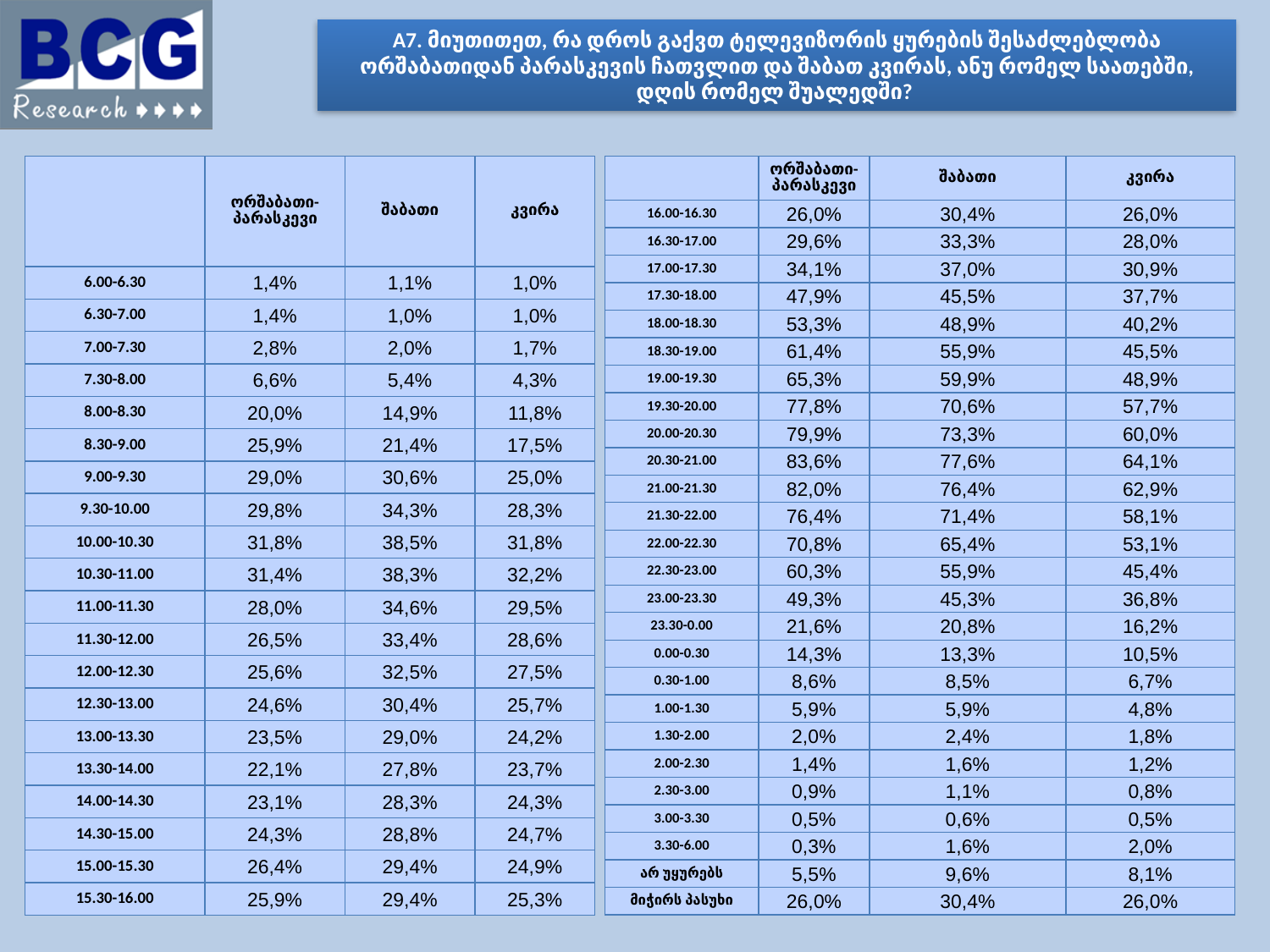

# A7. მიუთითეთ, რა დროს გაქვთ ტელევიზორის ყურების შესაძლებლობა ორშაბათიდან პარასკევის ჩათვლით და შაბათ კვირას, ანუ რომელ საათებში, დღის რომელ შუალედში?
|  | ორშაბათი-პარასკევი | შაბათი | კვირა |
| --- | --- | --- | --- |
| 16.00-16.30 | 26,0% | 30,4% | 26,0% |
| 16.30-17.00 | 29,6% | 33,3% | 28,0% |
| 17.00-17.30 | 34,1% | 37,0% | 30,9% |
| 17.30-18.00 | 47,9% | 45,5% | 37,7% |
| 18.00-18.30 | 53,3% | 48,9% | 40,2% |
| 18.30-19.00 | 61,4% | 55,9% | 45,5% |
| 19.00-19.30 | 65,3% | 59,9% | 48,9% |
| 19.30-20.00 | 77,8% | 70,6% | 57,7% |
| 20.00-20.30 | 79,9% | 73,3% | 60,0% |
| 20.30-21.00 | 83,6% | 77,6% | 64,1% |
| 21.00-21.30 | 82,0% | 76,4% | 62,9% |
| 21.30-22.00 | 76,4% | 71,4% | 58,1% |
| 22.00-22.30 | 70,8% | 65,4% | 53,1% |
| 22.30-23.00 | 60,3% | 55,9% | 45,4% |
| 23.00-23.30 | 49,3% | 45,3% | 36,8% |
| 23.30-0.00 | 21,6% | 20,8% | 16,2% |
| 0.00-0.30 | 14,3% | 13,3% | 10,5% |
| 0.30-1.00 | 8,6% | 8,5% | 6,7% |
| 1.00-1.30 | 5,9% | 5,9% | 4,8% |
| 1.30-2.00 | 2,0% | 2,4% | 1,8% |
| 2.00-2.30 | 1,4% | 1,6% | 1,2% |
| 2.30-3.00 | 0,9% | 1,1% | 0,8% |
| 3.00-3.30 | 0,5% | 0,6% | 0,5% |
| 3.30-6.00 | 0,3% | 1,6% | 2,0% |
| არ უყურებს | 5,5% | 9,6% | 8,1% |
| მიჭირს პასუხი | 26,0% | 30,4% | 26,0% |
|  | ორშაბათი-პარასკევი | შაბათი | კვირა |
| --- | --- | --- | --- |
| 6.00-6.30 | 1,4% | 1,1% | 1,0% |
| 6.30-7.00 | 1,4% | 1,0% | 1,0% |
| 7.00-7.30 | 2,8% | 2,0% | 1,7% |
| 7.30-8.00 | 6,6% | 5,4% | 4,3% |
| 8.00-8.30 | 20,0% | 14,9% | 11,8% |
| 8.30-9.00 | 25,9% | 21,4% | 17,5% |
| 9.00-9.30 | 29,0% | 30,6% | 25,0% |
| 9.30-10.00 | 29,8% | 34,3% | 28,3% |
| 10.00-10.30 | 31,8% | 38,5% | 31,8% |
| 10.30-11.00 | 31,4% | 38,3% | 32,2% |
| 11.00-11.30 | 28,0% | 34,6% | 29,5% |
| 11.30-12.00 | 26,5% | 33,4% | 28,6% |
| 12.00-12.30 | 25,6% | 32,5% | 27,5% |
| 12.30-13.00 | 24,6% | 30,4% | 25,7% |
| 13.00-13.30 | 23,5% | 29,0% | 24,2% |
| 13.30-14.00 | 22,1% | 27,8% | 23,7% |
| 14.00-14.30 | 23,1% | 28,3% | 24,3% |
| 14.30-15.00 | 24,3% | 28,8% | 24,7% |
| 15.00-15.30 | 26,4% | 29,4% | 24,9% |
| 15.30-16.00 | 25,9% | 29,4% | 25,3% |